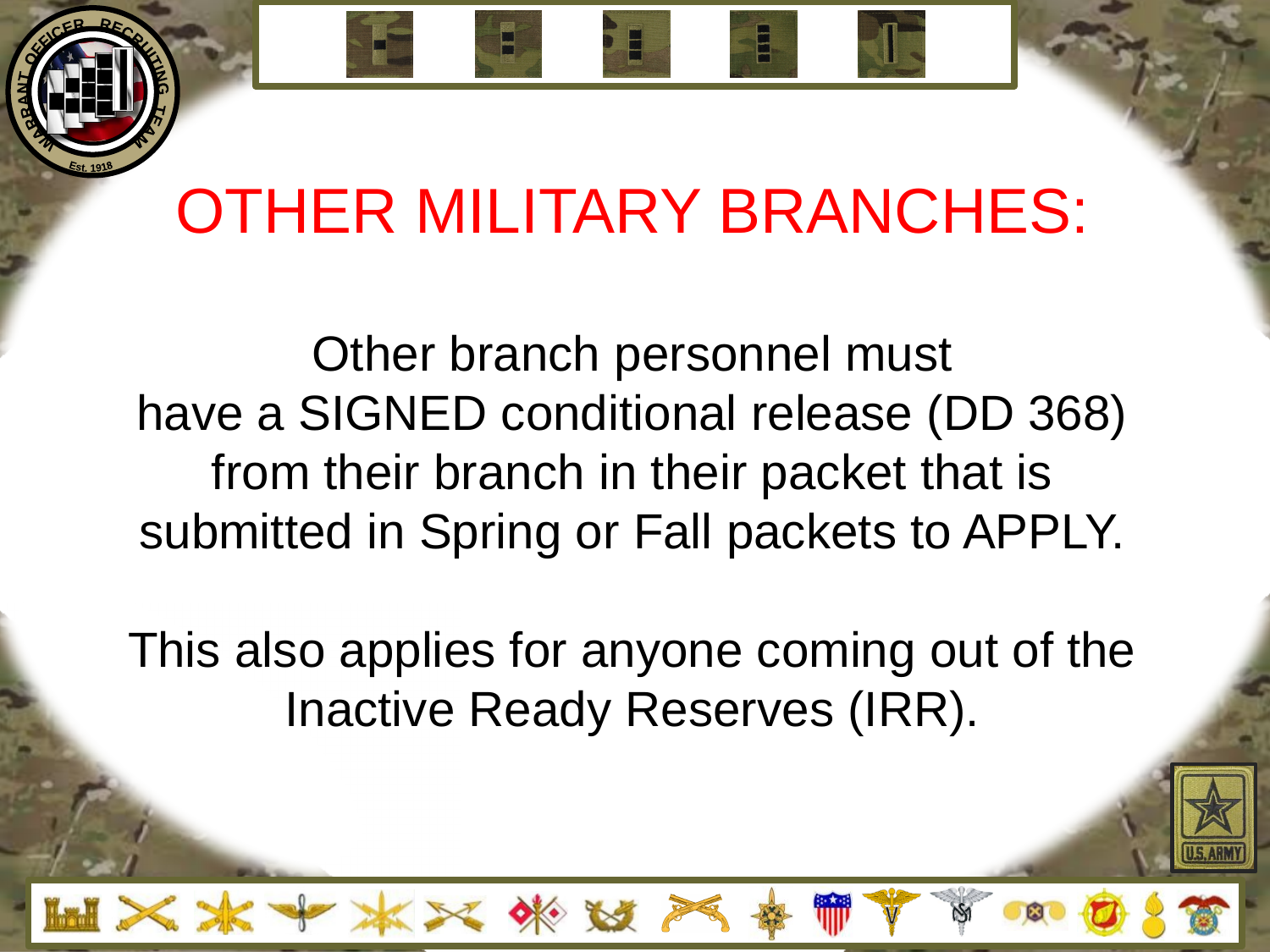

# OTHER MILITARY BRANCHES: Other branch personnel must have a SIGNED conditional release (DD 368) from their branch in their packet that is submitted in Spring or Fall packets to APPLY. This also applies for anyone coming out of the Inactive Ready Reserves (IRR).